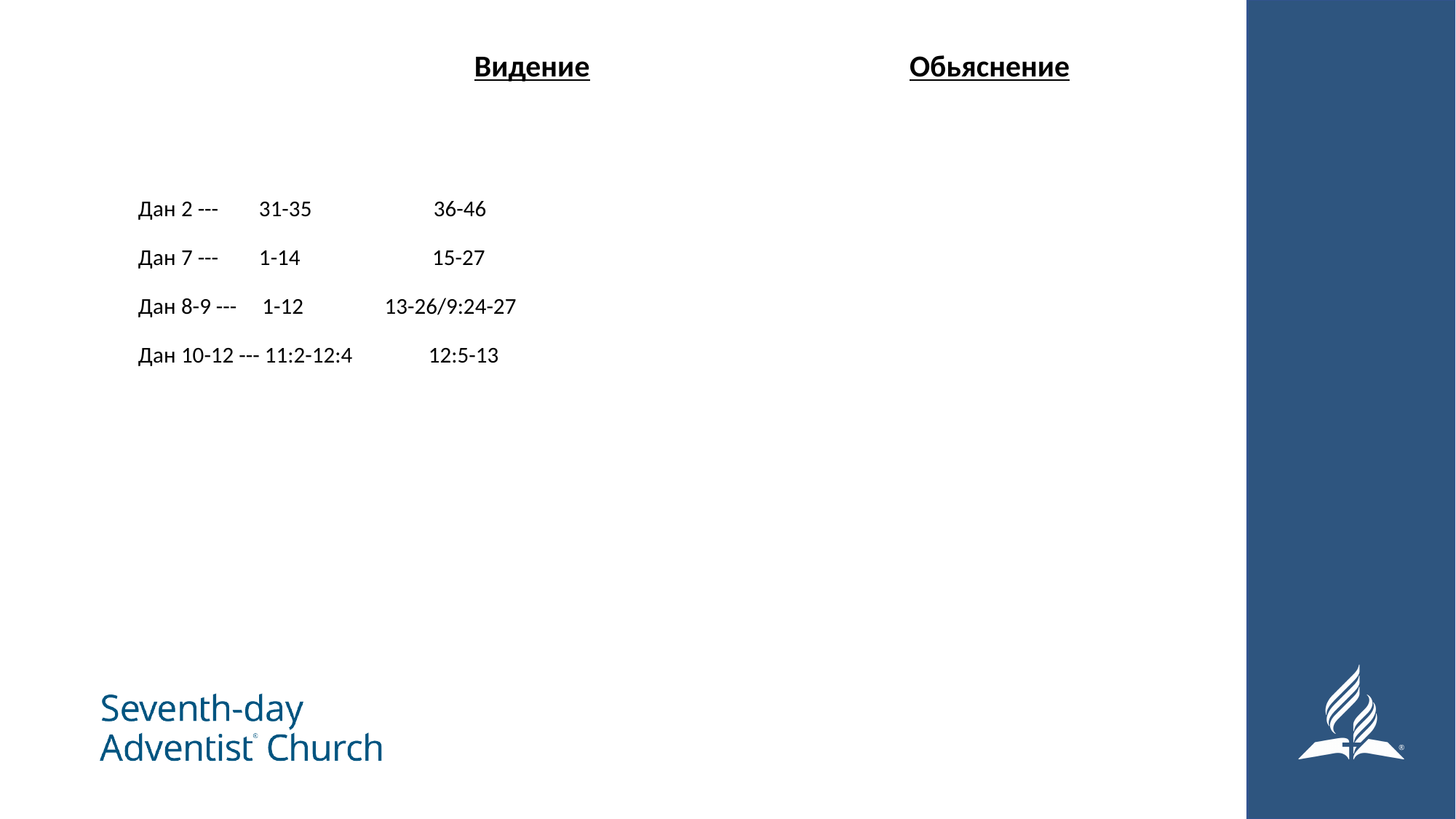

Видение
Обьяснение
# Дан 2 ---        31-35                        36-46 Дан 7 ---        1-14                          15-27 Дан 8-9 ---     1-12                13-26/9:24-27 Дан 10-12 --- 11:2-12:4               12:5-13